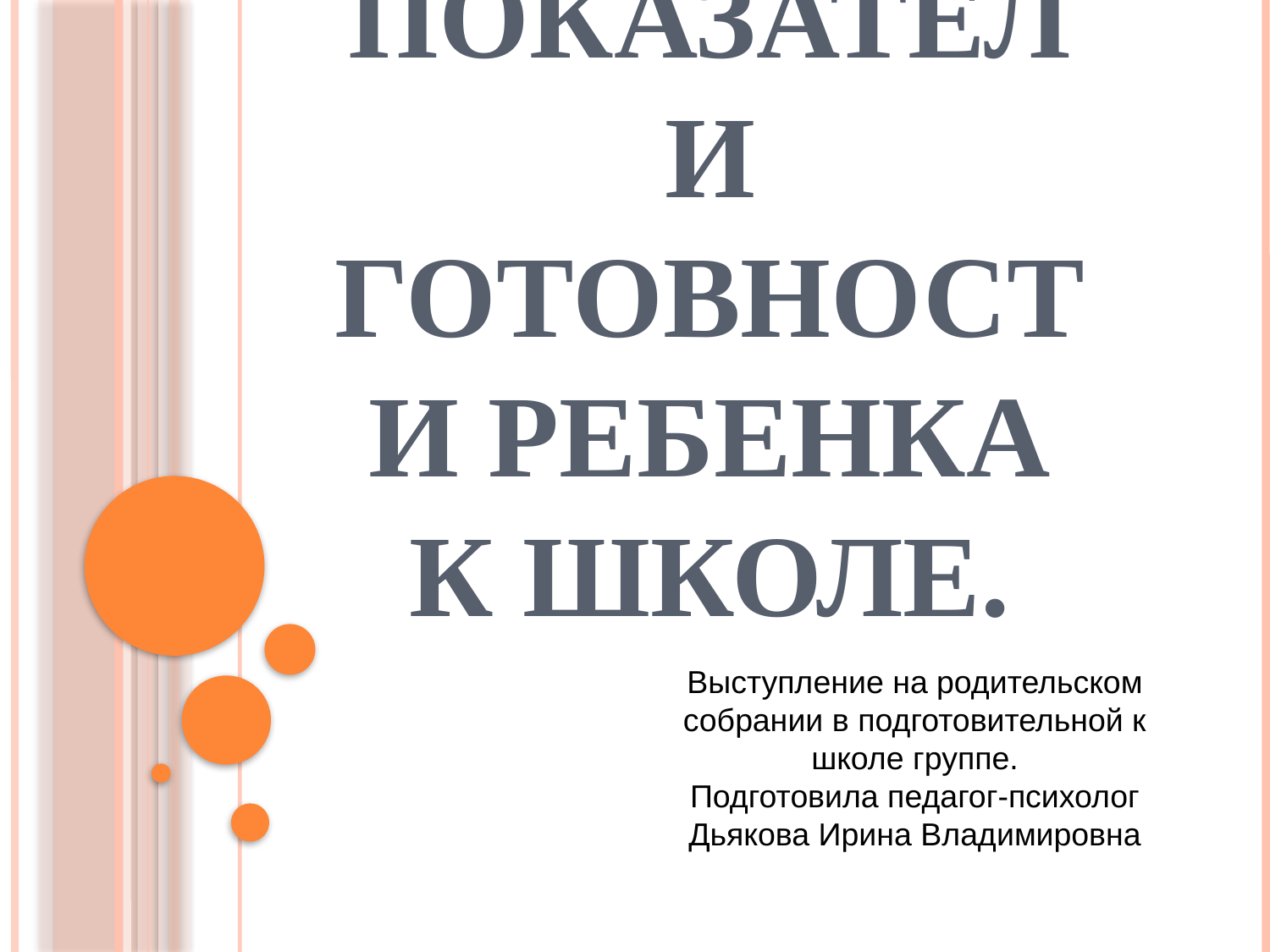

# Показатели готовности ребенка к школе.
Выступление на родительском собрании в подготовительной к школе группе.
Подготовила педагог-психолог Дьякова Ирина Владимировна